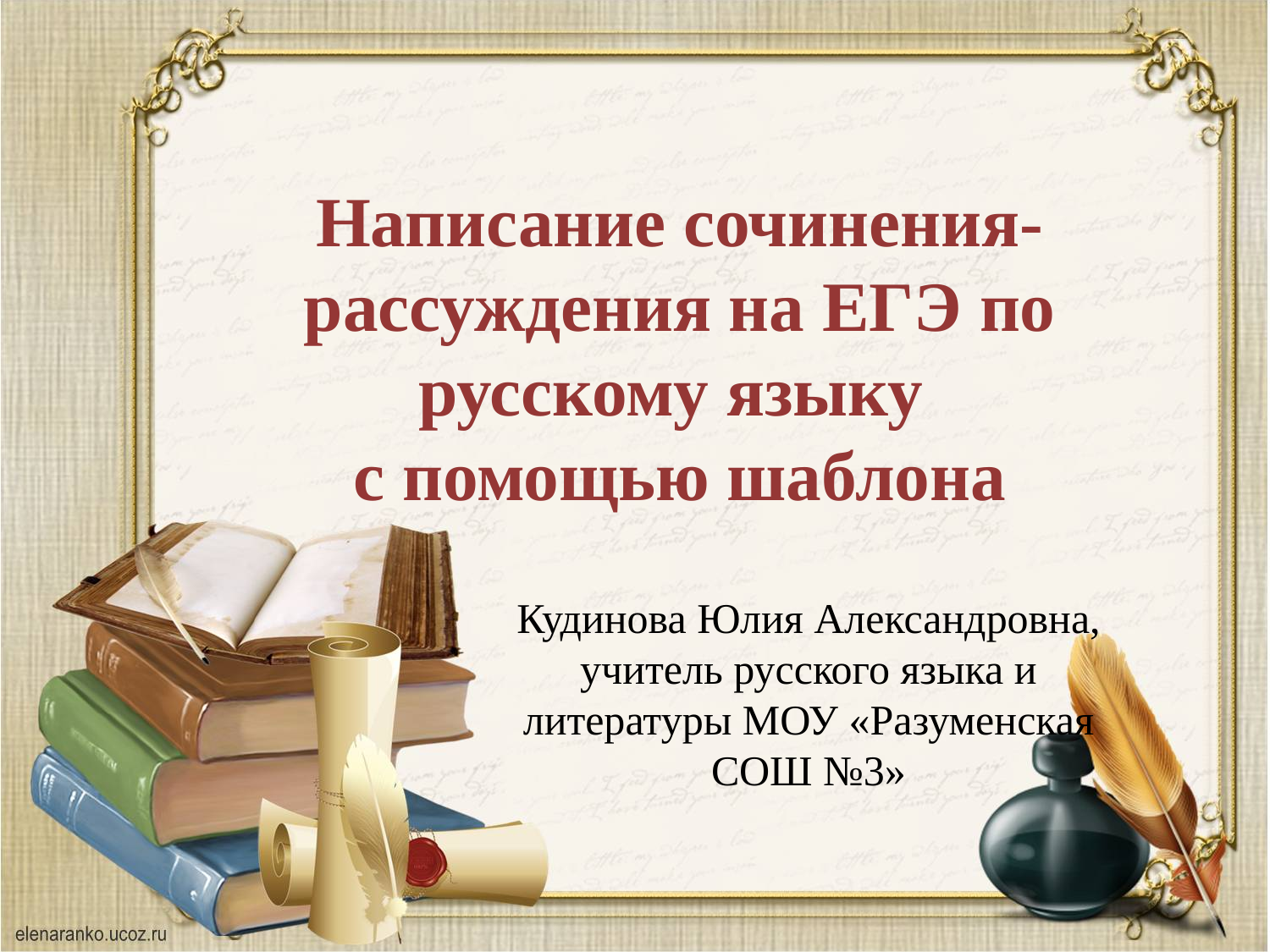

Написание сочинения-рассуждения на ЕГЭ по русскому языку
с помощью шаблона
Кудинова Юлия Александровна, учитель русского языка и литературы МОУ «Разуменская СОШ №3»